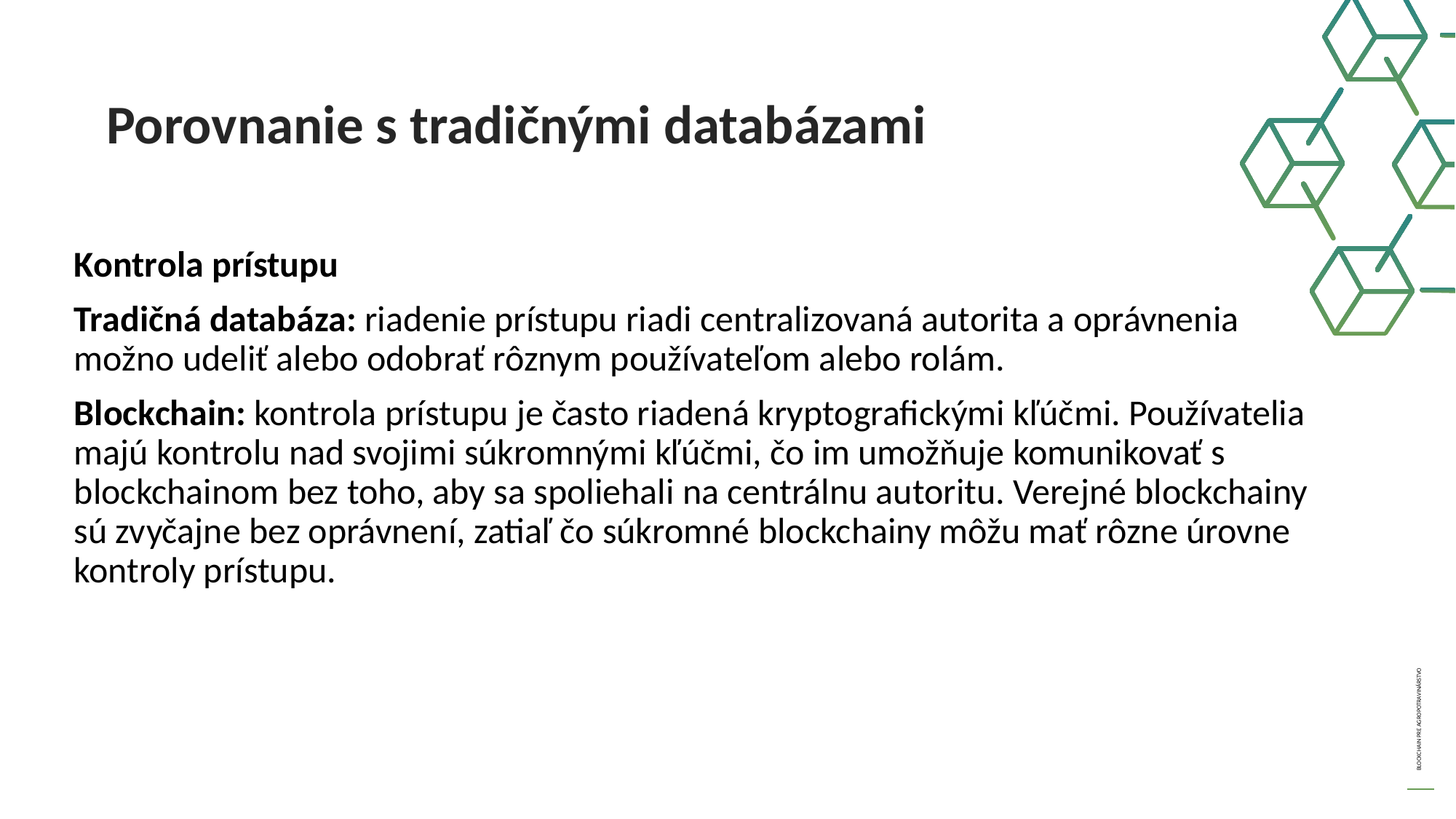

Porovnanie s tradičnými databázami
Kontrola prístupu
Tradičná databáza: riadenie prístupu riadi centralizovaná autorita a oprávnenia možno udeliť alebo odobrať rôznym používateľom alebo rolám.
Blockchain: kontrola prístupu je často riadená kryptografickými kľúčmi. Používatelia majú kontrolu nad svojimi súkromnými kľúčmi, čo im umožňuje komunikovať s blockchainom bez toho, aby sa spoliehali na centrálnu autoritu. Verejné blockchainy sú zvyčajne bez oprávnení, zatiaľ čo súkromné blockchainy môžu mať rôzne úrovne kontroly prístupu.